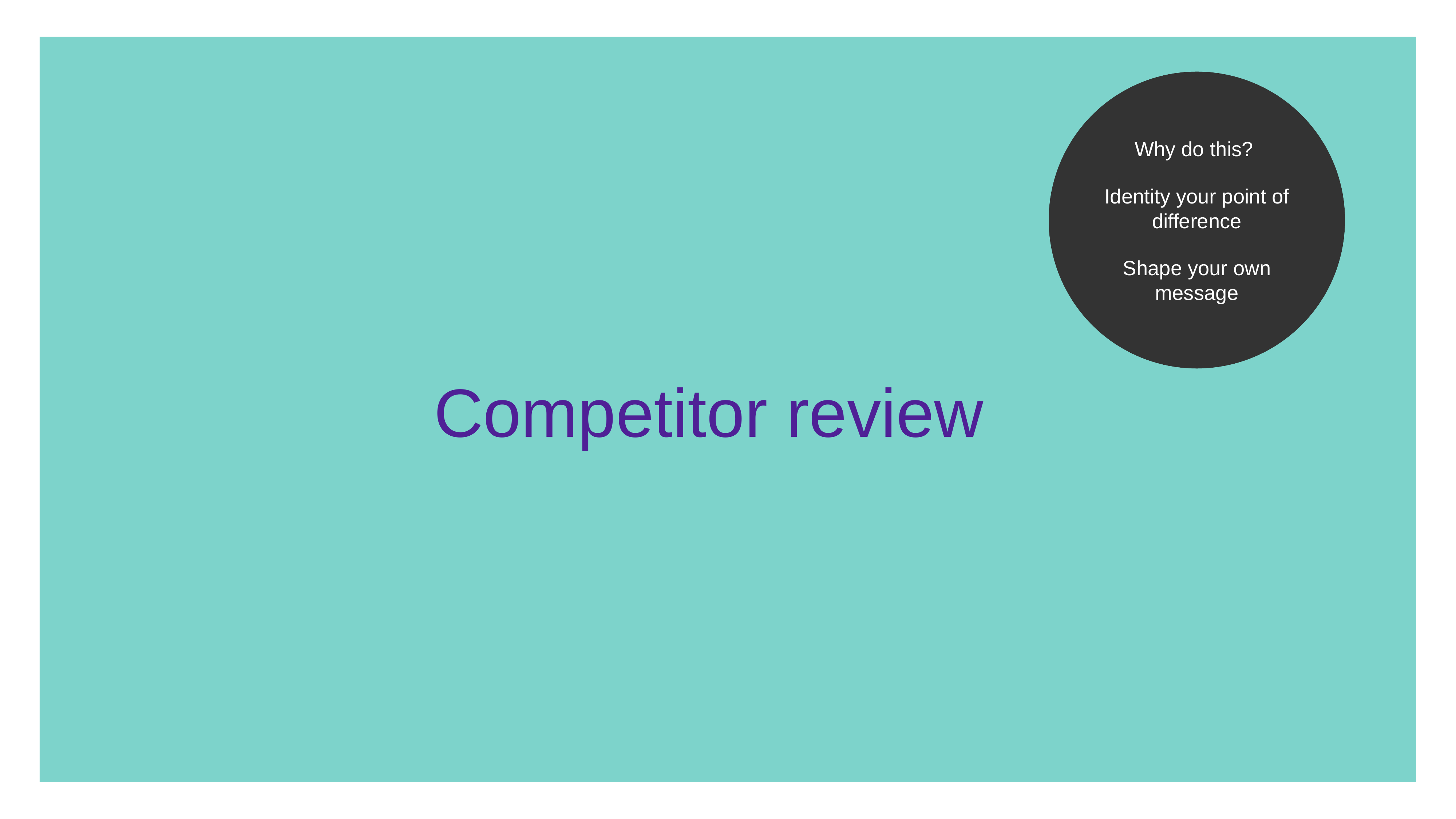

Why do this?
Identity your point of difference
Shape your own message
Competitor review